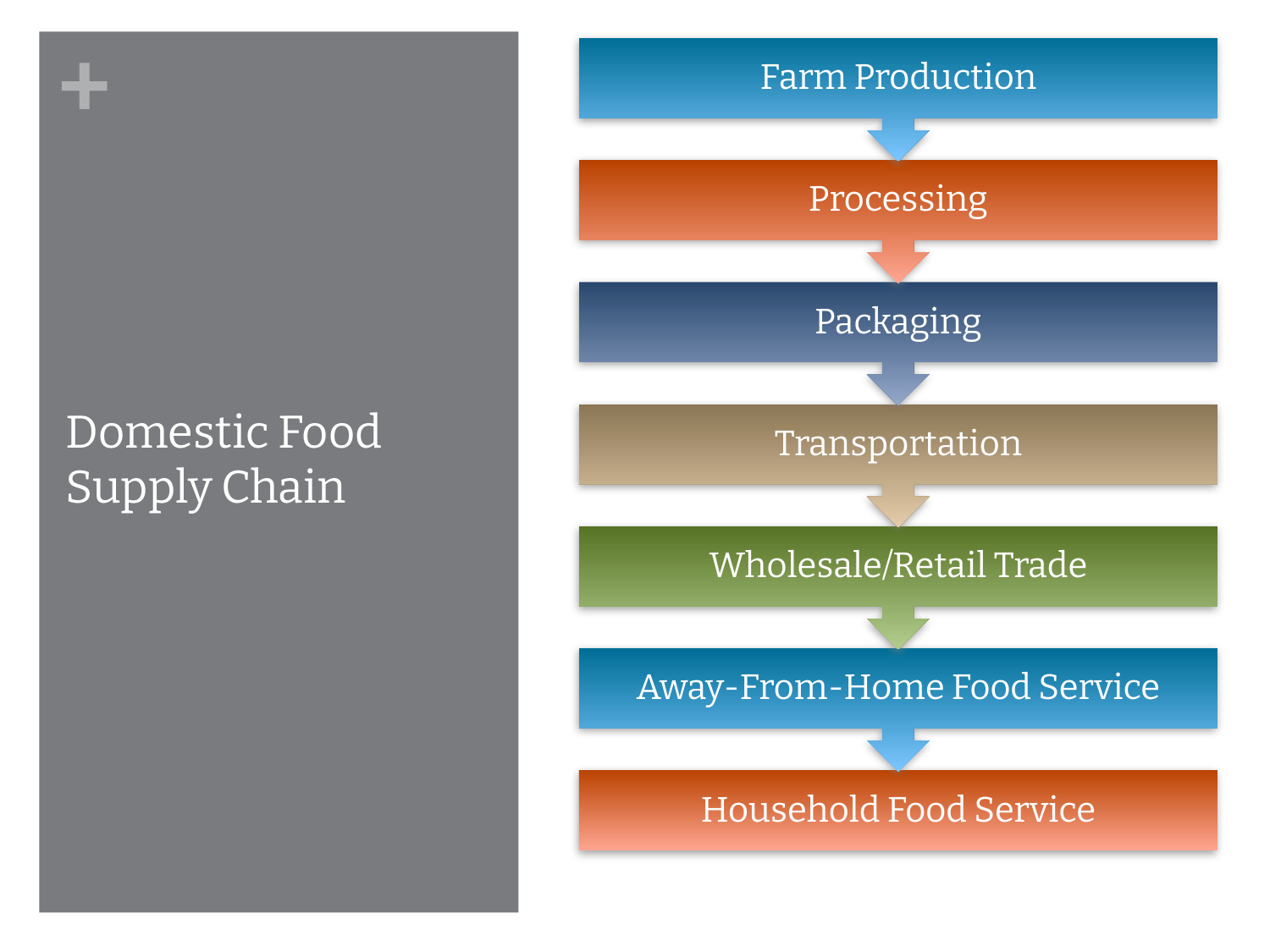

Household Food Service
Away-From-Home Food Service
Wholesale/Retail Trade
Transportation
Packaging
Processing
Farm Production
# Domestic Food Supply Chain